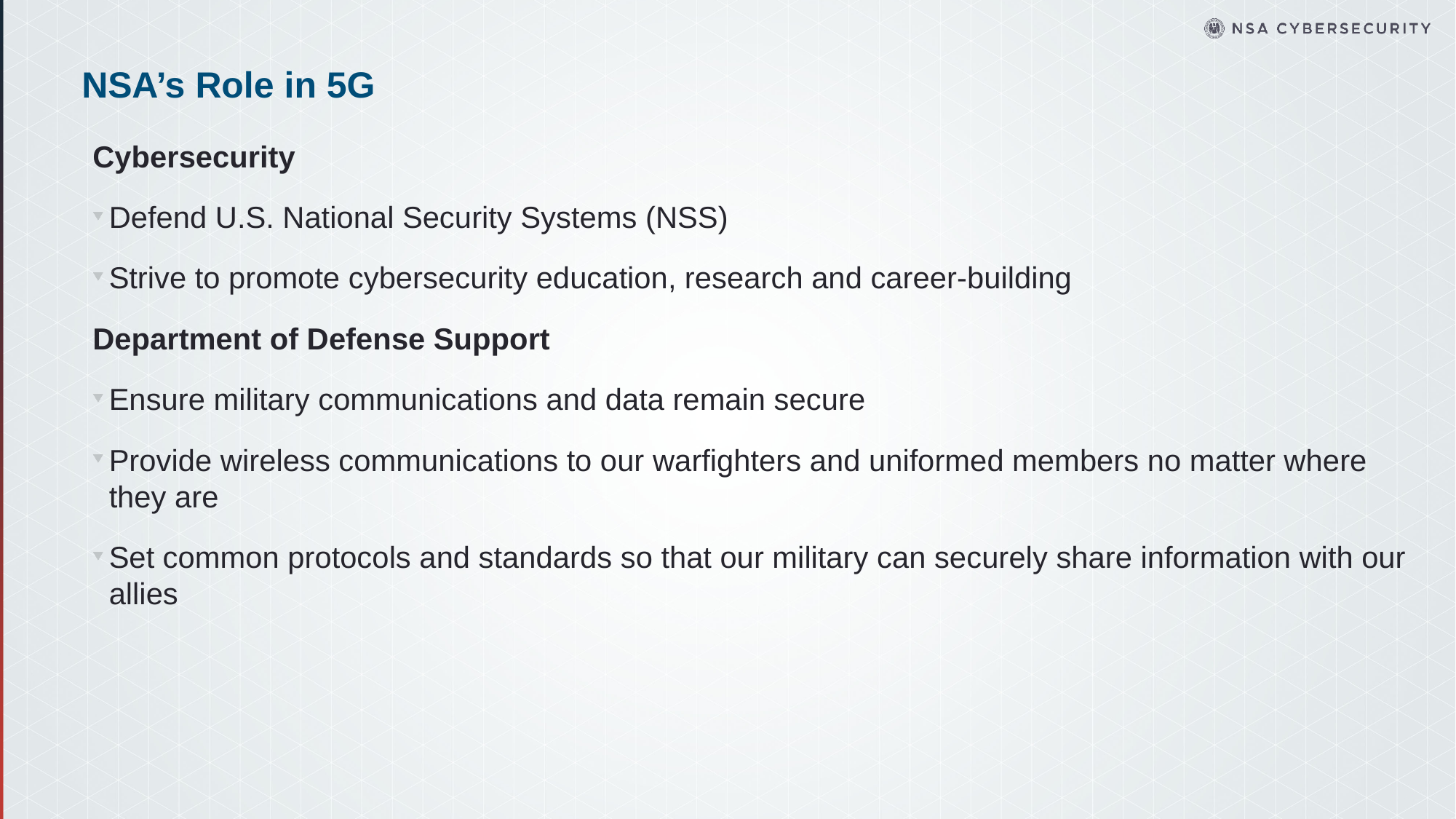

NSA’s Role in 5G
Cybersecurity
Defend U.S. National Security Systems (NSS)
Strive to promote cybersecurity education, research and career-building
Department of Defense Support
Ensure military communications and data remain secure
Provide wireless communications to our warfighters and uniformed members no matter where they are
Set common protocols and standards so that our military can securely share information with our allies